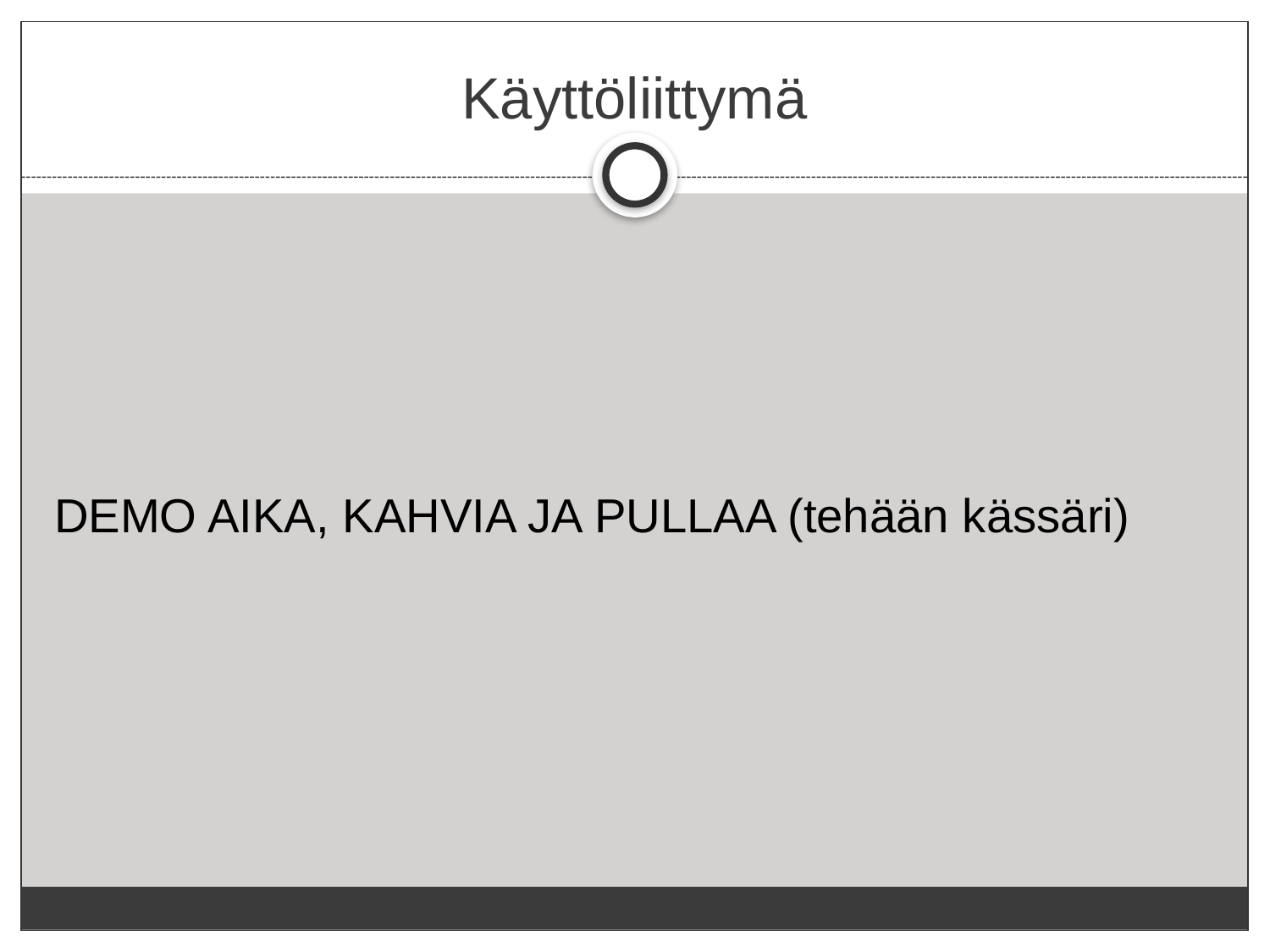

# Käyttöliittymä

DEMO AIKA, KAHVIA JA PULLAA (tehään kässäri)